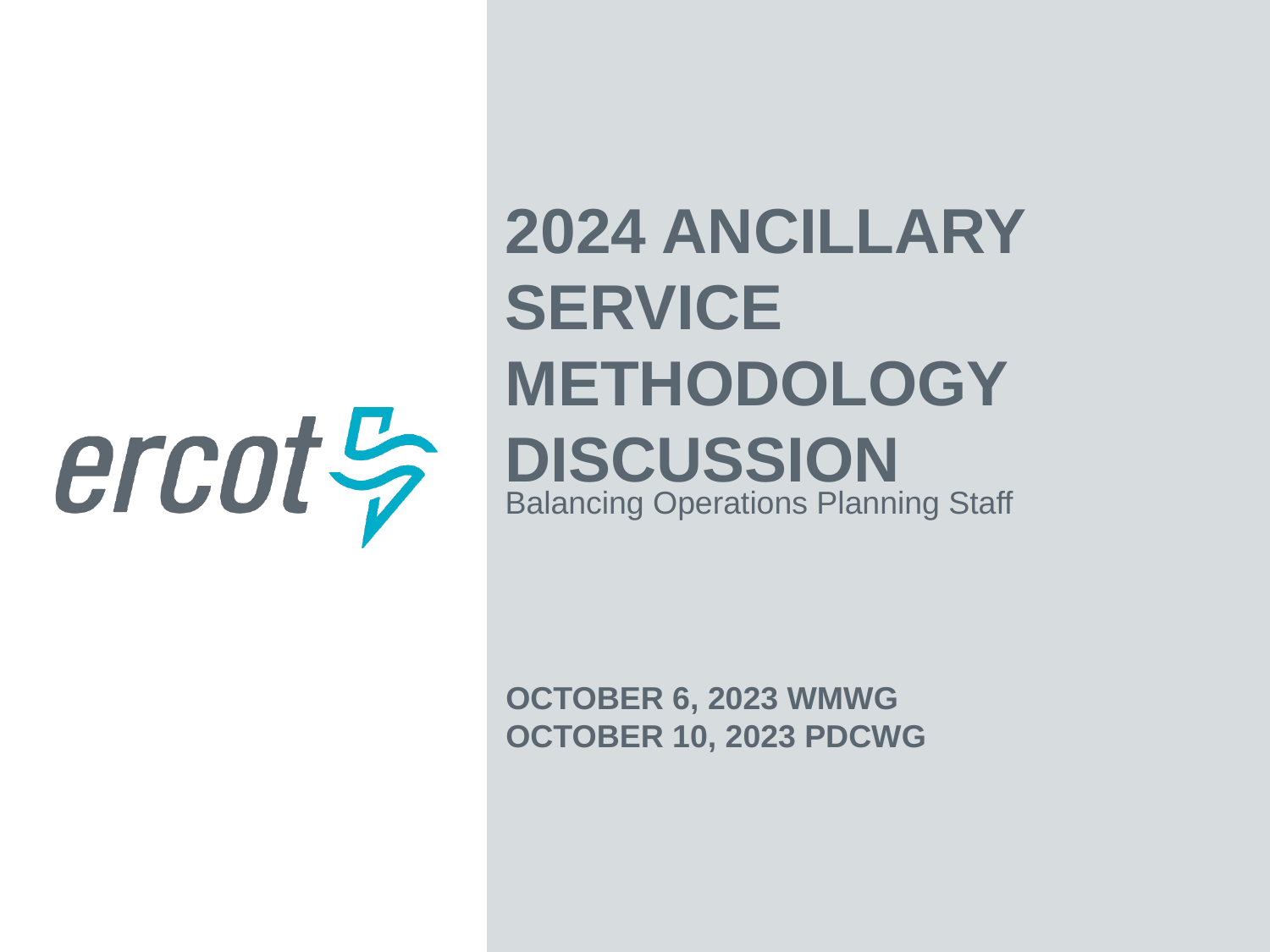

2024 Ancillary Service Methodology Discussion
Balancing Operations Planning Staff

October 6, 2023 WMWG
October 10, 2023 PDCWG